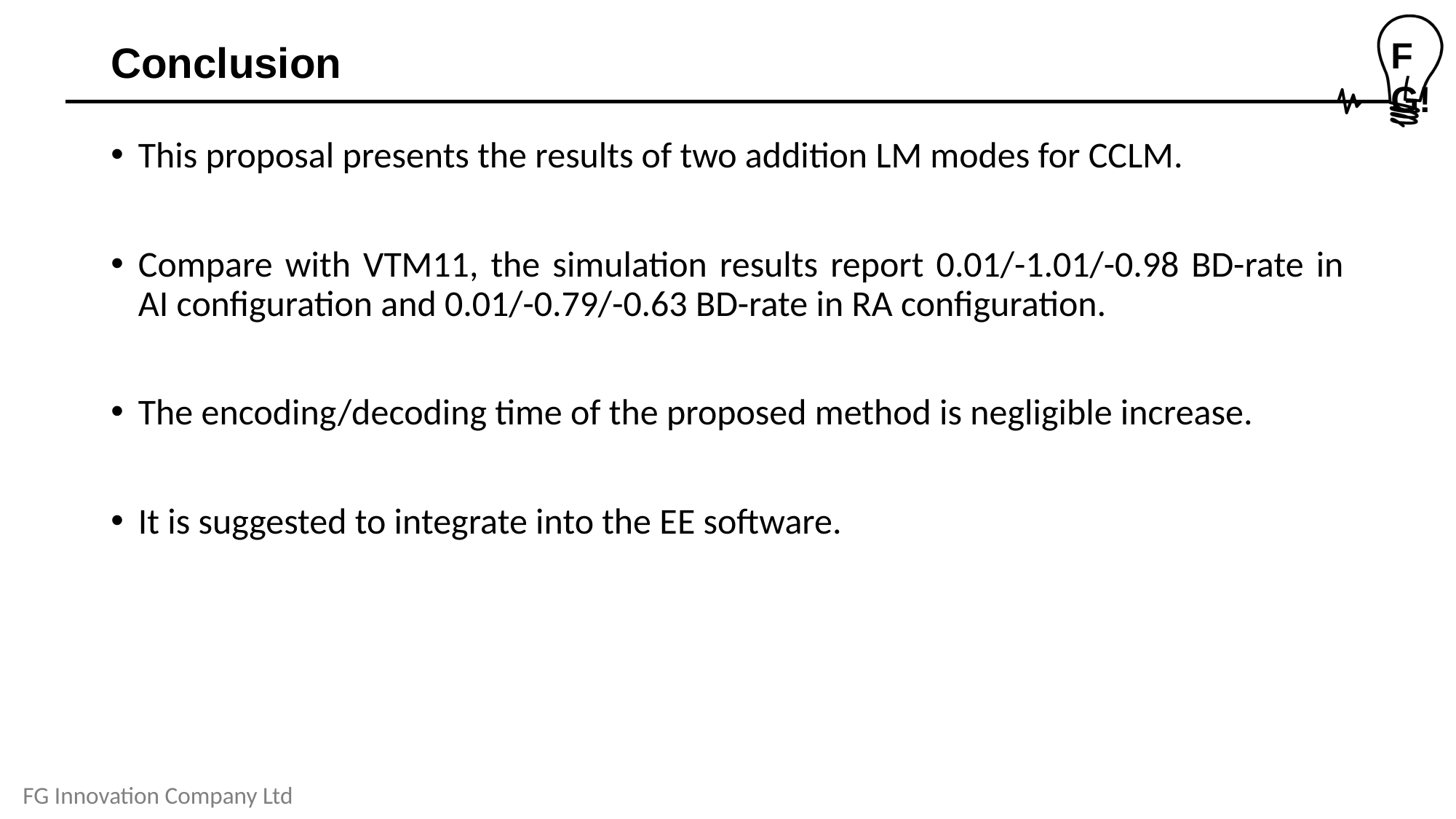

# Conclusion
This proposal presents the results of two addition LM modes for CCLM.

Compare with VTM11, the simulation results report 0.01/-1.01/-0.98 BD-rate in AI configuration and 0.01/-0.79/-0.63 BD-rate in RA configuration.

The encoding/decoding time of the proposed method is negligible increase.

It is suggested to integrate into the EE software.